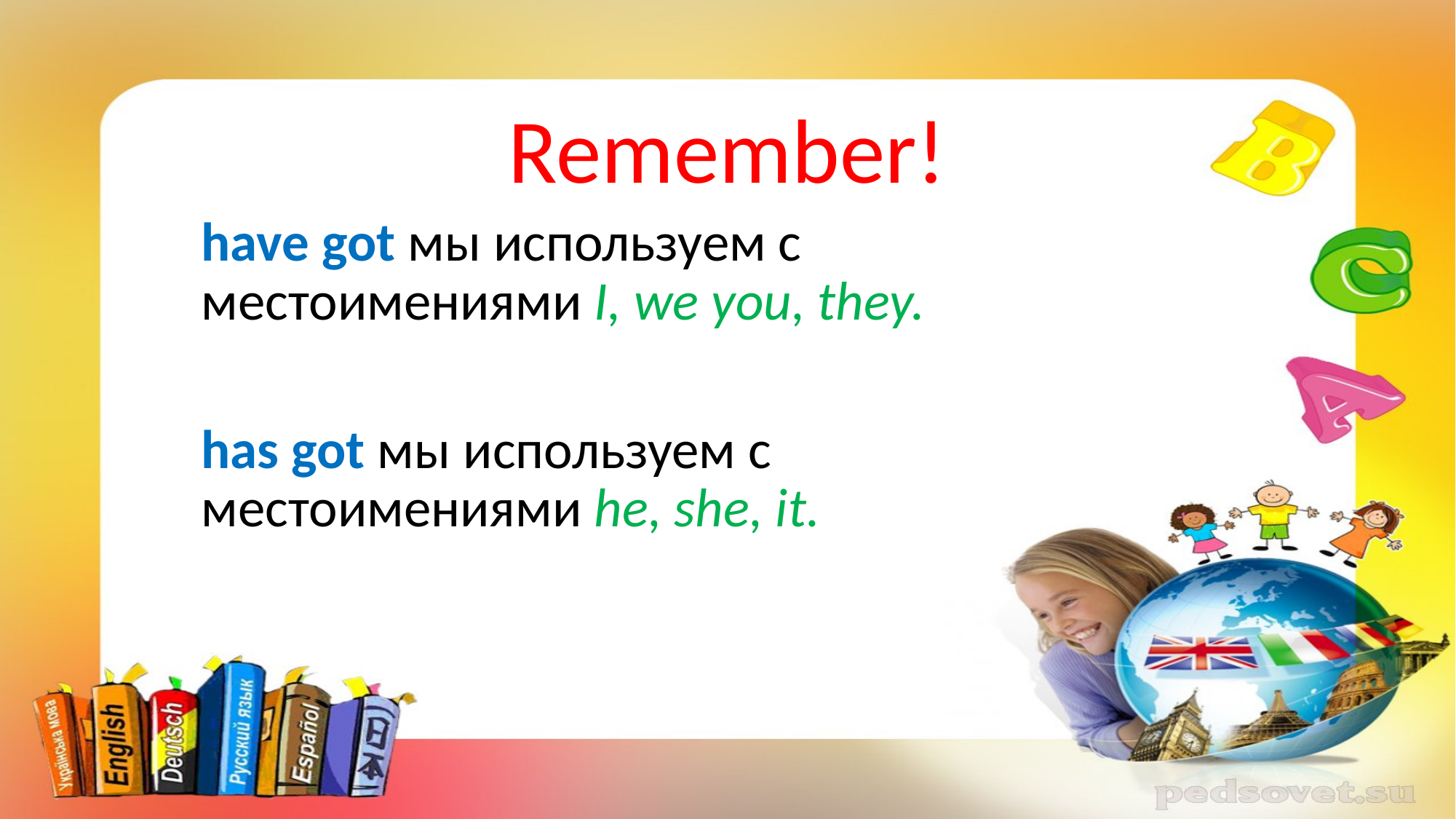

# Remember!
have got мы используем с местоимениями I, we you, they.

has got мы используем с местоимениями he, she, it.